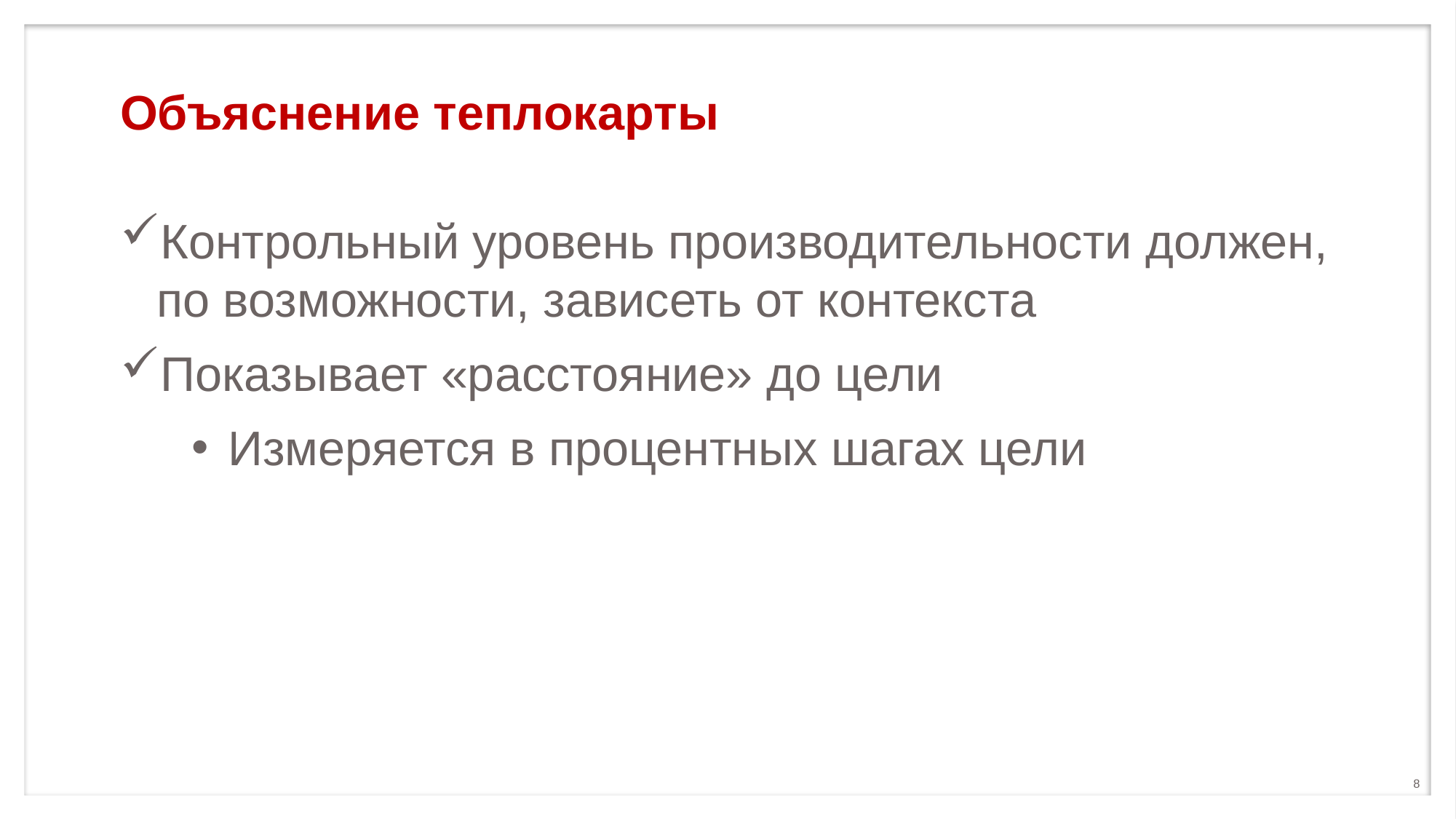

# Объяснение теплокарты
Контрольный уровень производительности должен, по возможности, зависеть от контекста
Показывает «расстояние» до цели
Измеряется в процентных шагах цели
8